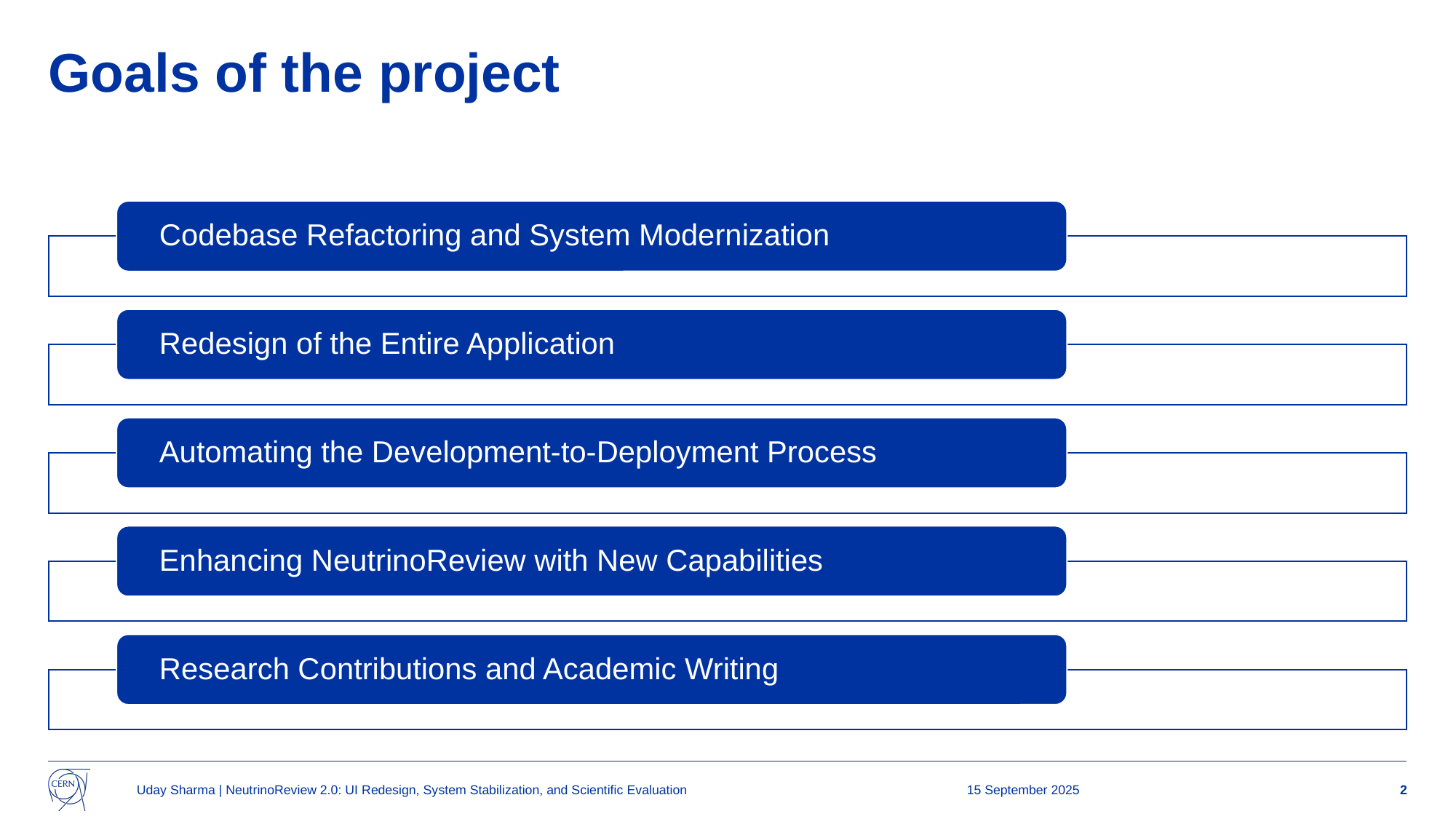

# Goals of the project
Codebase Refactoring and System Modernization
Redesign of the Entire Application
Automating the Development-to-Deployment Process
Enhancing NeutrinoReview with New Capabilities
Research Contributions and Academic Writing
Uday Sharma | NeutrinoReview 2.0: UI Redesign, System Stabilization, and Scientific Evaluation
15 September 2025
2